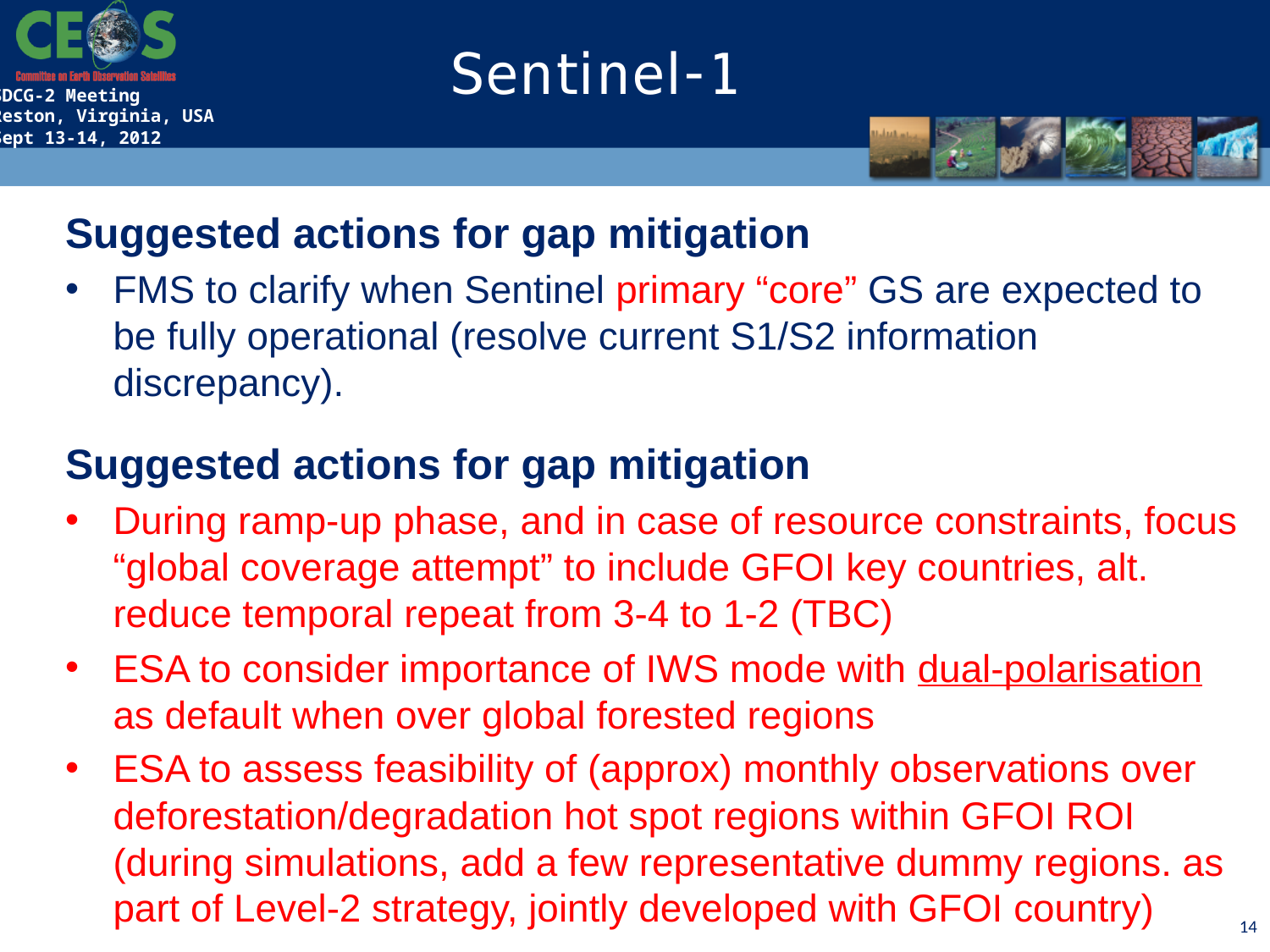

Sentinel-1
Suggested actions for gap mitigation
FMS to clarify when Sentinel primary “core” GS are expected to be fully operational (resolve current S1/S2 information discrepancy).

Suggested actions for gap mitigation
During ramp-up phase, and in case of resource constraints, focus “global coverage attempt” to include GFOI key countries, alt. reduce temporal repeat from 3-4 to 1-2 (TBC)
ESA to consider importance of IWS mode with dual-polarisation as default when over global forested regions
ESA to assess feasibility of (approx) monthly observations over deforestation/degradation hot spot regions within GFOI ROI (during simulations, add a few representative dummy regions. as part of Level-2 strategy, jointly developed with GFOI country)
14